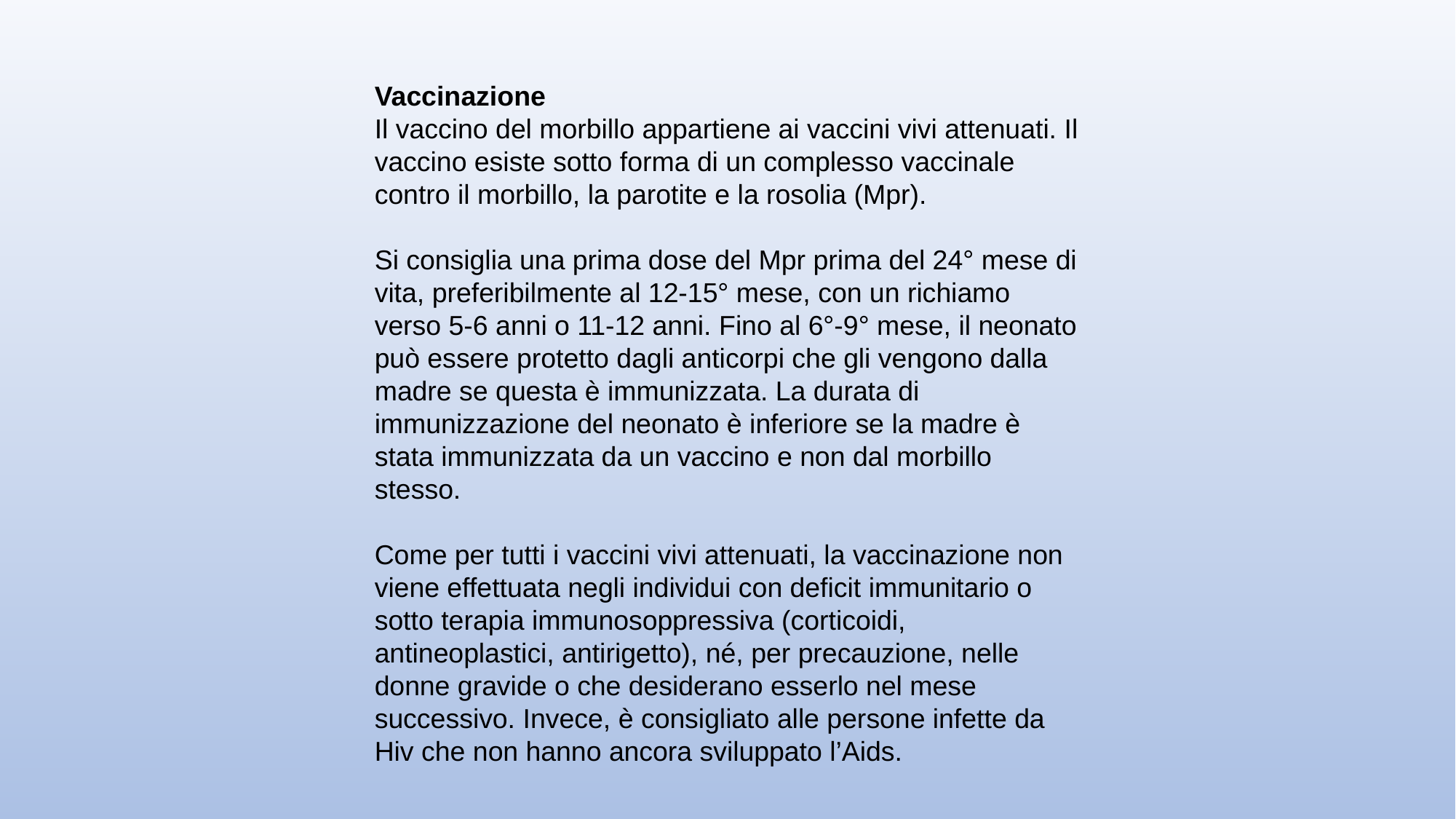

Vaccinazione
Il vaccino del morbillo appartiene ai vaccini vivi attenuati. Il vaccino esiste sotto forma di un complesso vaccinale contro il morbillo, la parotite e la rosolia (Mpr).

Si consiglia una prima dose del Mpr prima del 24° mese di vita, preferibilmente al 12-15° mese, con un richiamo verso 5-6 anni o 11-12 anni. Fino al 6°-9° mese, il neonato può essere protetto dagli anticorpi che gli vengono dalla madre se questa è immunizzata. La durata di immunizzazione del neonato è inferiore se la madre è stata immunizzata da un vaccino e non dal morbillo stesso.

Come per tutti i vaccini vivi attenuati, la vaccinazione non viene effettuata negli individui con deficit immunitario o sotto terapia immunosoppressiva (corticoidi, antineoplastici, antirigetto), né, per precauzione, nelle donne gravide o che desiderano esserlo nel mese successivo. Invece, è consigliato alle persone infette da Hiv che non hanno ancora sviluppato l’Aids.